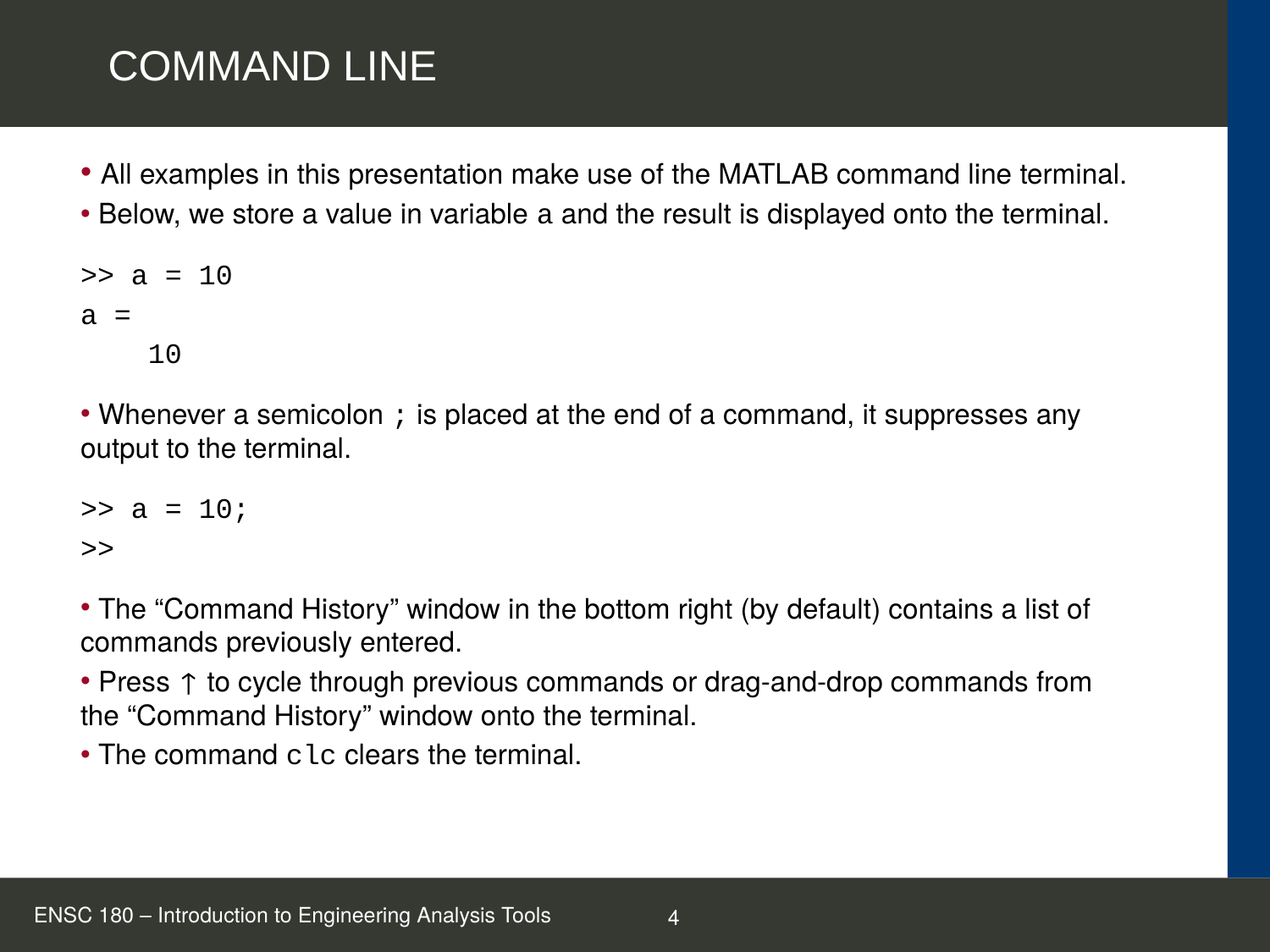

# COMMAND LINE
 All examples in this presentation make use of the MATLAB command line terminal.
 Below, we store a value in variable a and the result is displayed onto the terminal.
>> a = 10
a =
    10
 Whenever a semicolon ; is placed at the end of a command, it suppresses any output to the terminal.
>> a = 10;
>>
 The “Command History” window in the bottom right (by default) contains a list of commands previously entered.
 Press ↑ to cycle through previous commands or drag-and-drop commands from the “Command History” window onto the terminal.
 The command clc clears the terminal.
ENSC 180 – Introduction to Engineering Analysis Tools